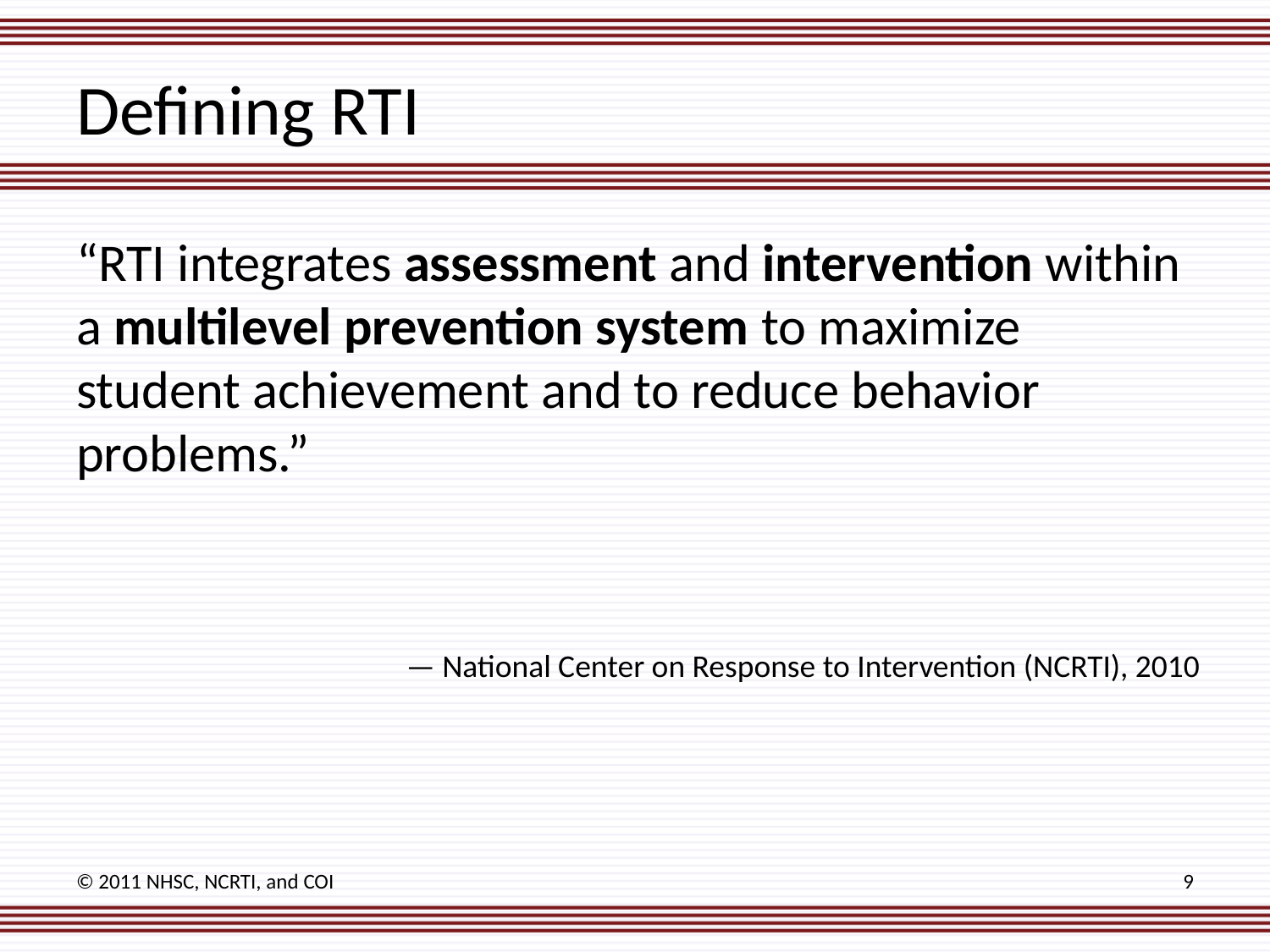

# Defining RTI
“RTI integrates assessment and intervention within a multilevel prevention system to maximize student achievement and to reduce behavior problems.”

— National Center on Response to Intervention (NCRTI), 2010
© 2011 NHSC, NCRTI, and COI
9